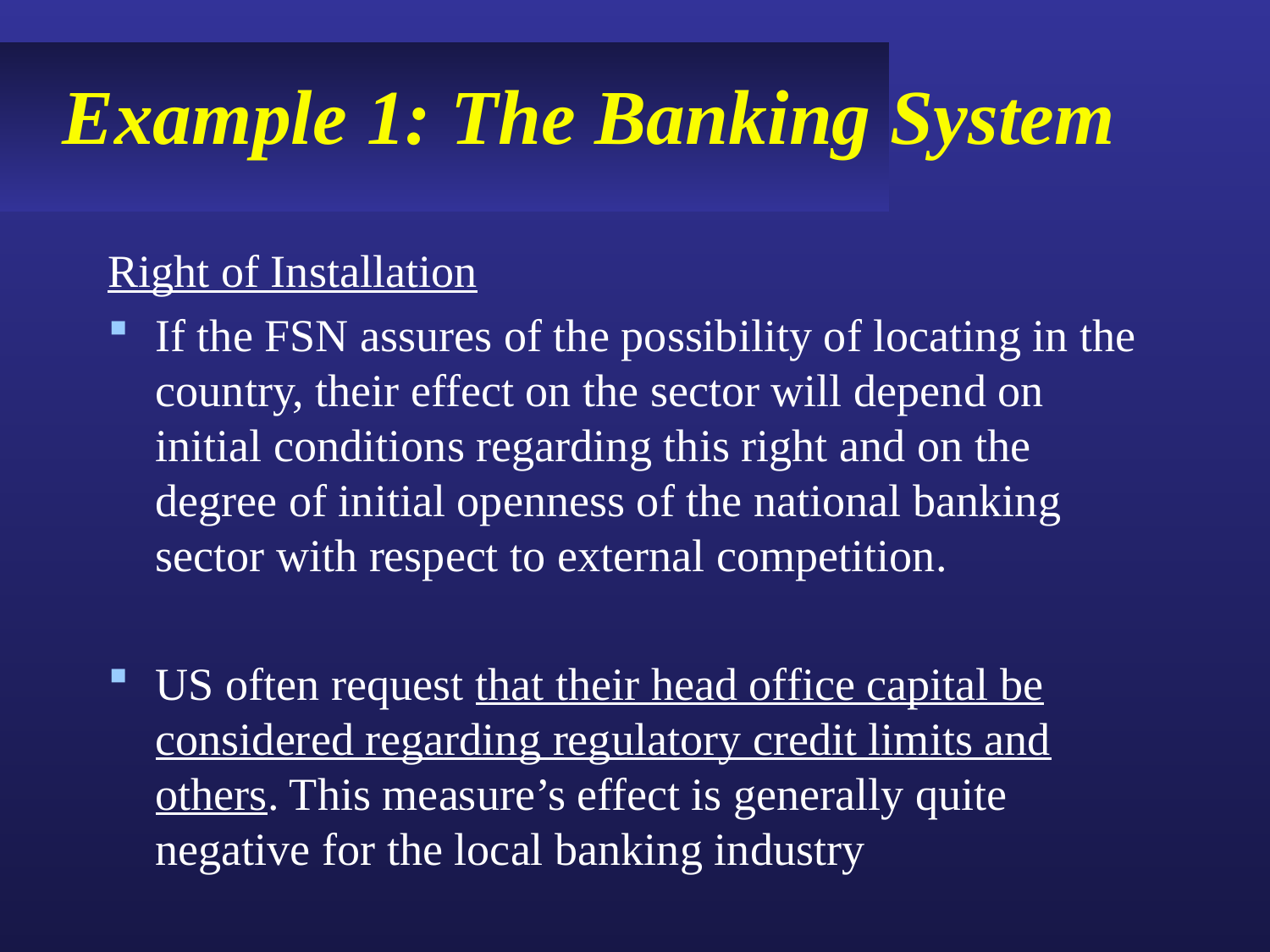

# Example 1: The Banking System

Right of Installation
If the FSN assures of the possibility of locating in the country, their effect on the sector will depend on initial conditions regarding this right and on the degree of initial openness of the national banking sector with respect to external competition.

US often request that their head office capital be considered regarding regulatory credit limits and others. This measure’s effect is generally quite negative for the local banking industry